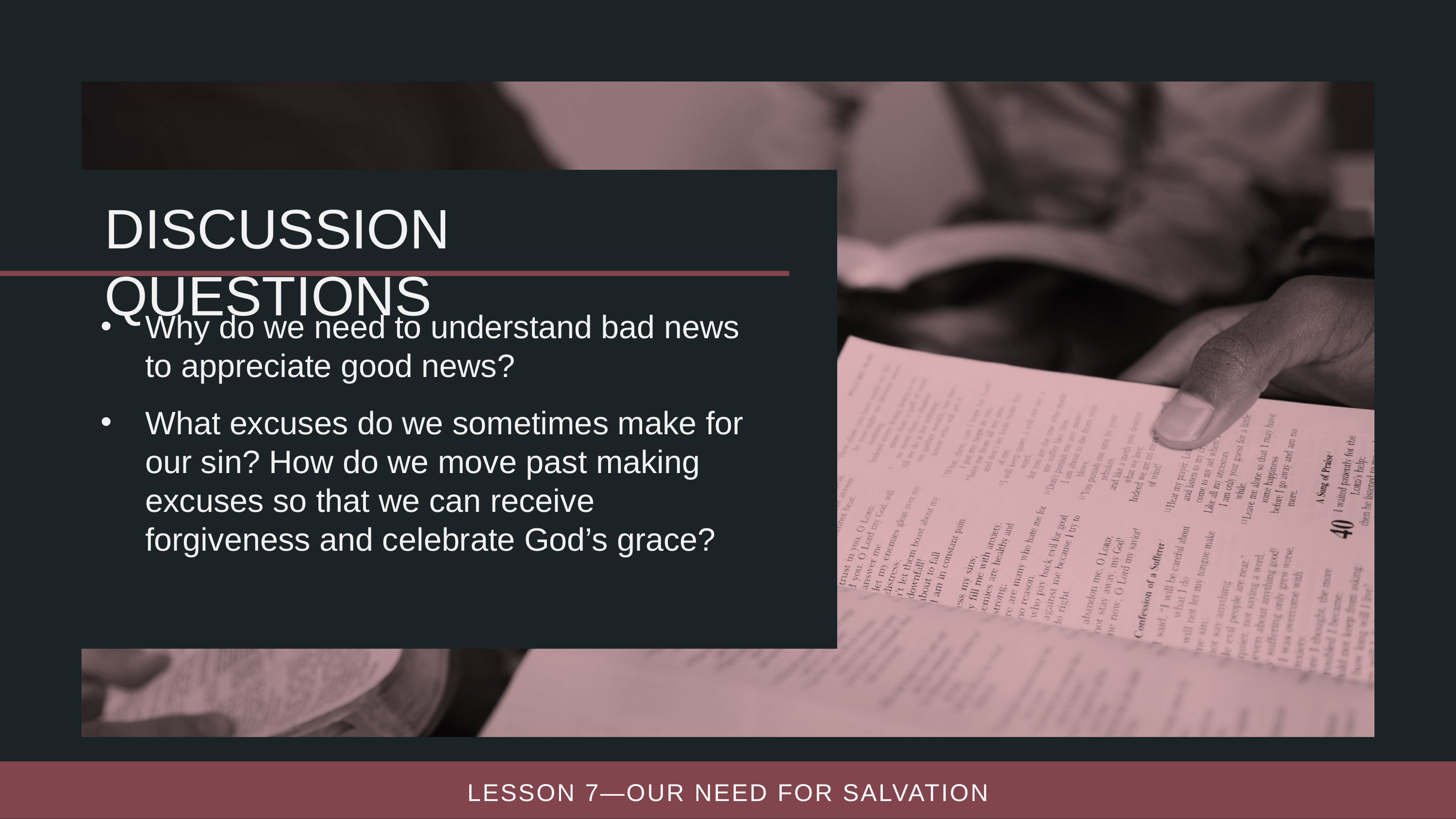

Why do we need to understand bad news to appreciate good news?
What excuses do we sometimes make for our sin? How do we move past making excuses so that we can receive forgiveness and celebrate God’s grace?